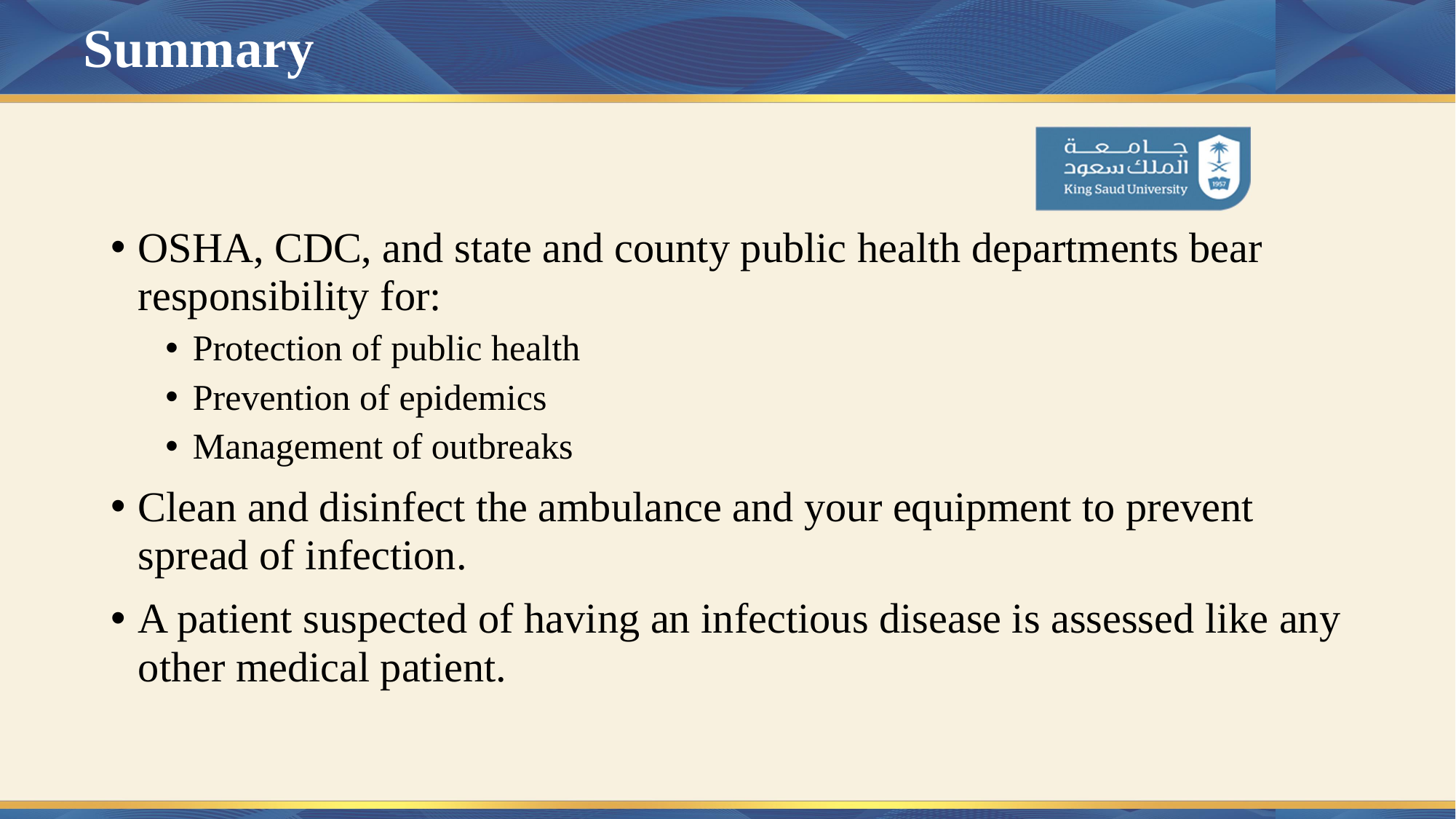

# Summary
OSHA, CDC, and state and county public health departments bear responsibility for:
Protection of public health
Prevention of epidemics
Management of outbreaks
Clean and disinfect the ambulance and your equipment to prevent spread of infection.
A patient suspected of having an infectious disease is assessed like any other medical patient.